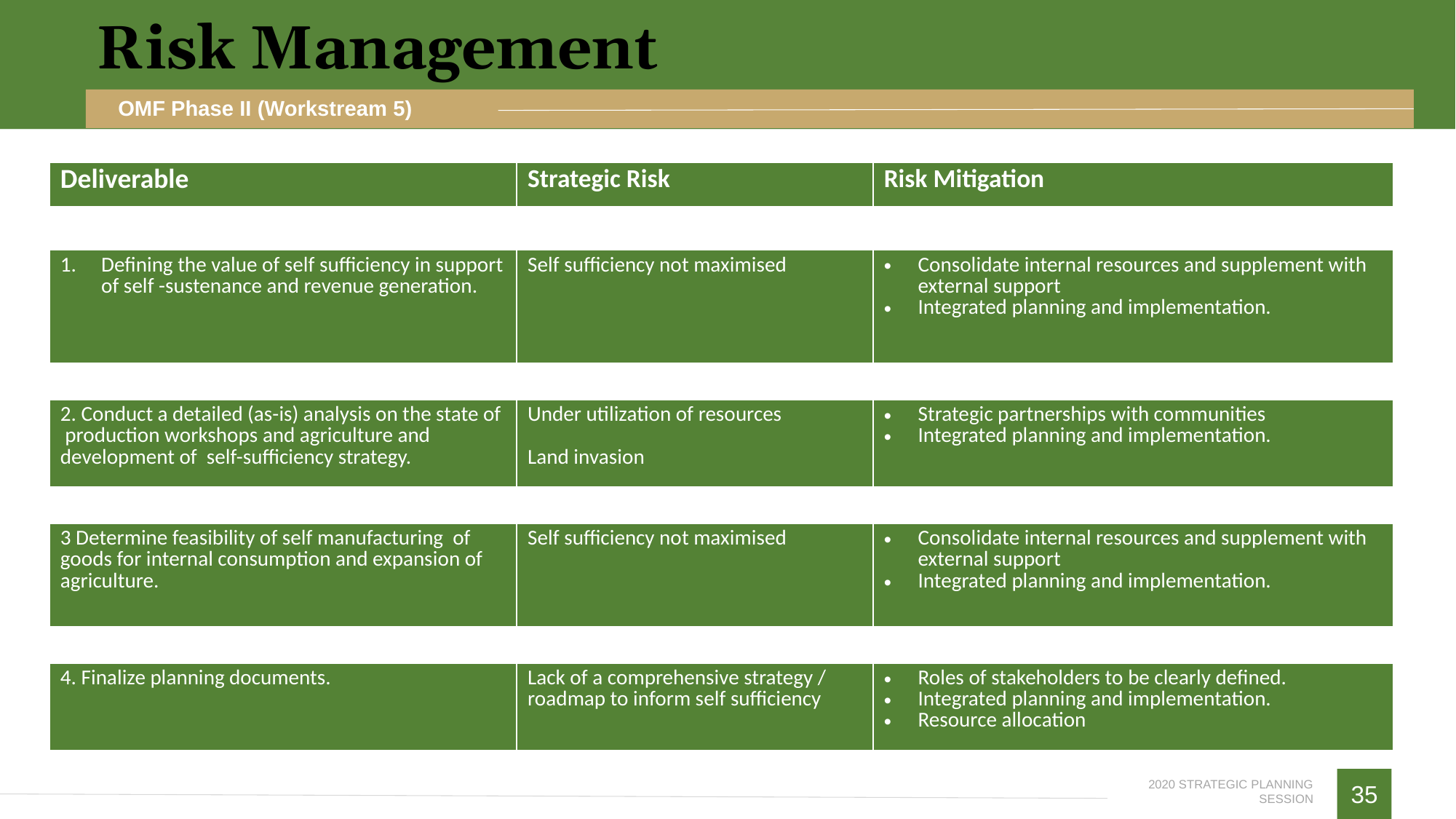

Risk Management

OMF Phase II (Workstream 5)
| Deliverable | Strategic Risk | Risk Mitigation |
| --- | --- | --- |
|  |  |  |
| Defining the value of self sufficiency in support of self -sustenance and revenue generation. | Self sufficiency not maximised | Consolidate internal resources and supplement with external support Integrated planning and implementation. |
|  |  |  |
| 2. Conduct a detailed (as-is) analysis on the state of production workshops and agriculture and development of self-sufficiency strategy. | Under utilization of resources Land invasion | Strategic partnerships with communities Integrated planning and implementation. |
|  |  |  |
| 3 Determine feasibility of self manufacturing of goods for internal consumption and expansion of agriculture. | Self sufficiency not maximised | Consolidate internal resources and supplement with external support Integrated planning and implementation. |
|  |  |  |
| 4. Finalize planning documents. | Lack of a comprehensive strategy / roadmap to inform self sufficiency | Roles of stakeholders to be clearly defined. Integrated planning and implementation. Resource allocation |